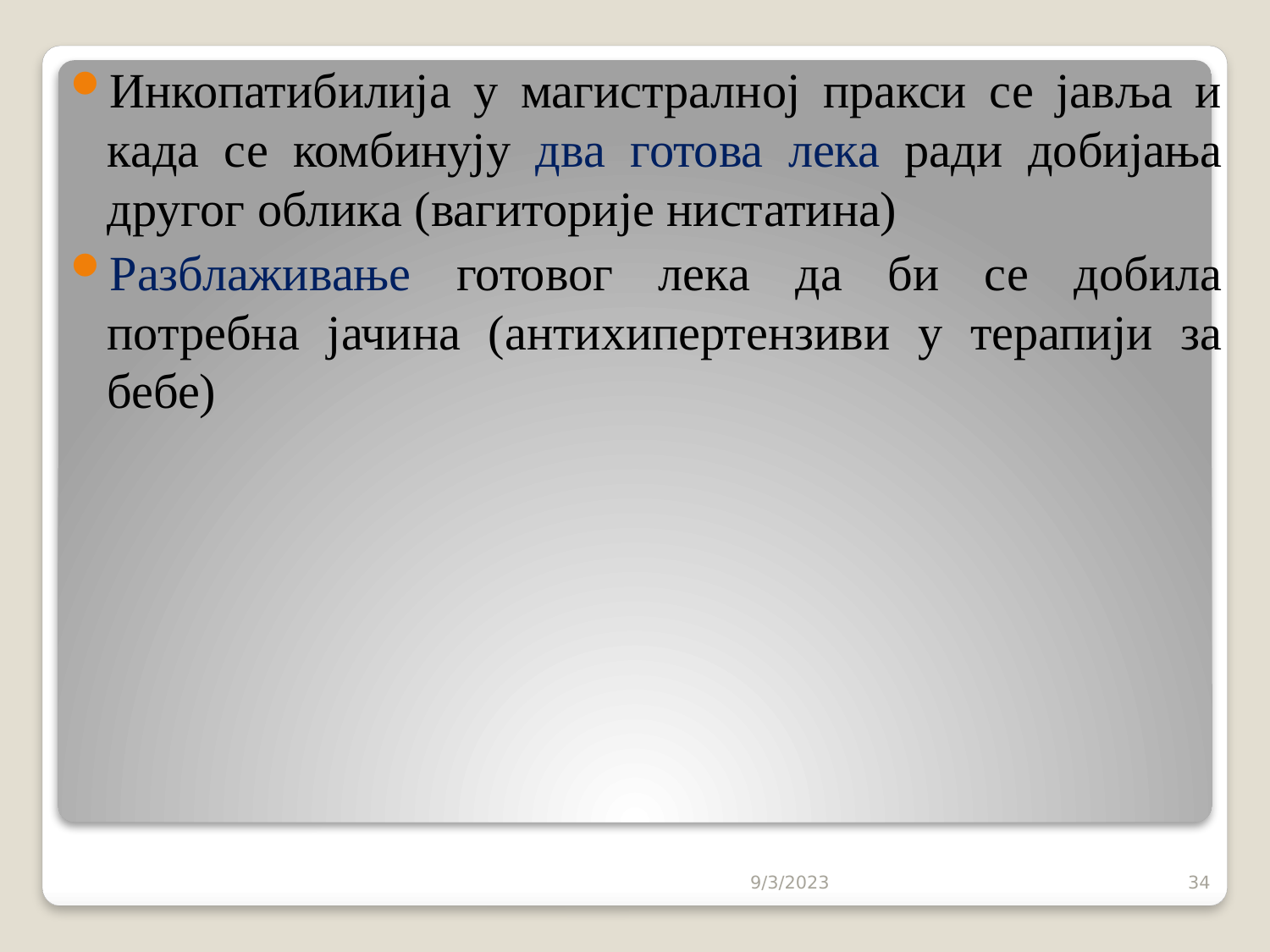

Инкопатибилија у магистралној пракси се јавља и када се комбинују два готова лека ради добијања другог облика (вагиторије нистатина)
Разблаживање готовог лека да би се добила потребна јачина (антихипертензиви у терапији за бебе)
9/3/2023
34